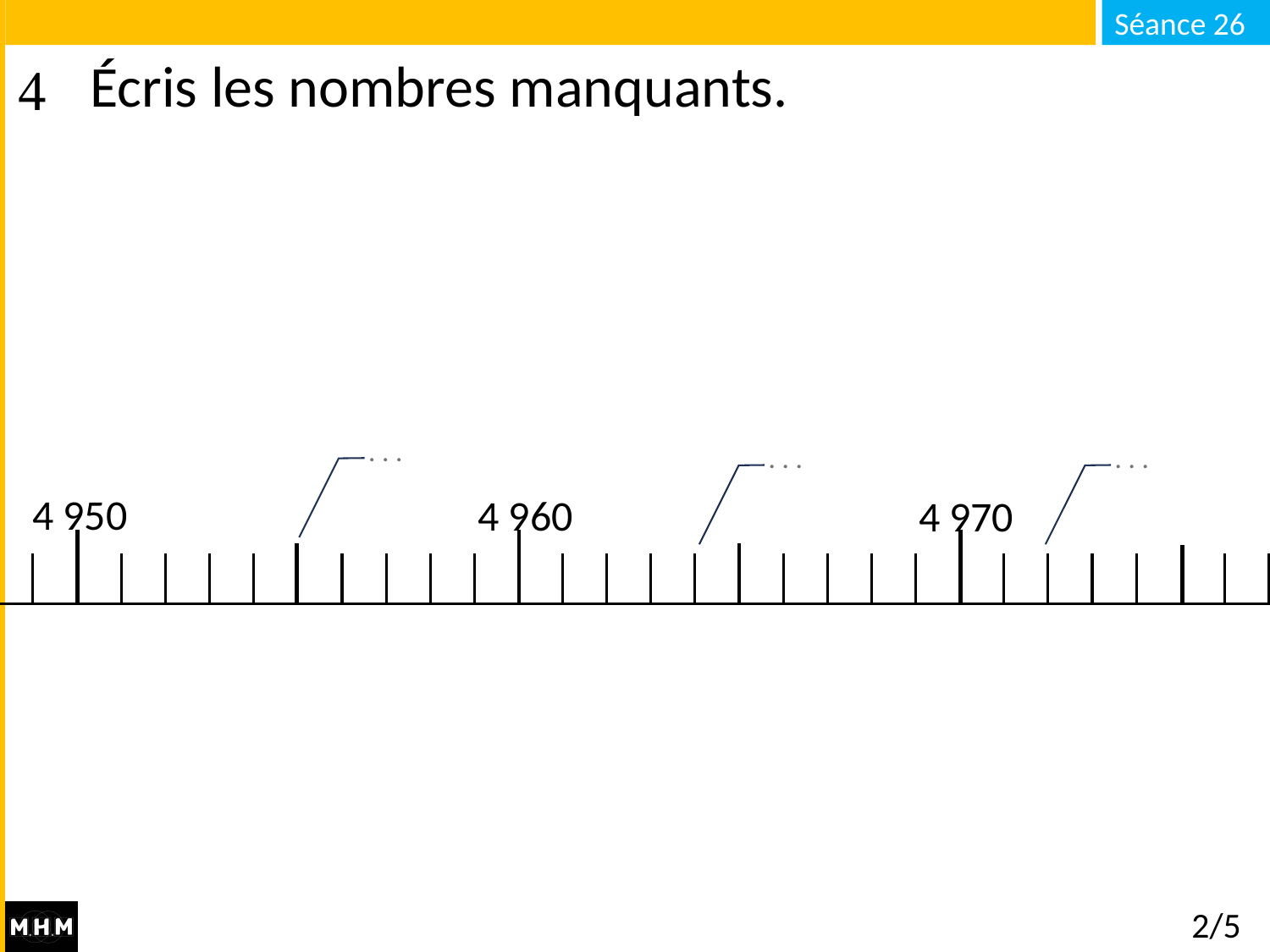

# Écris les nombres manquants.
. . .
. . .
. . .
4 950
4 960
4 970
2/5